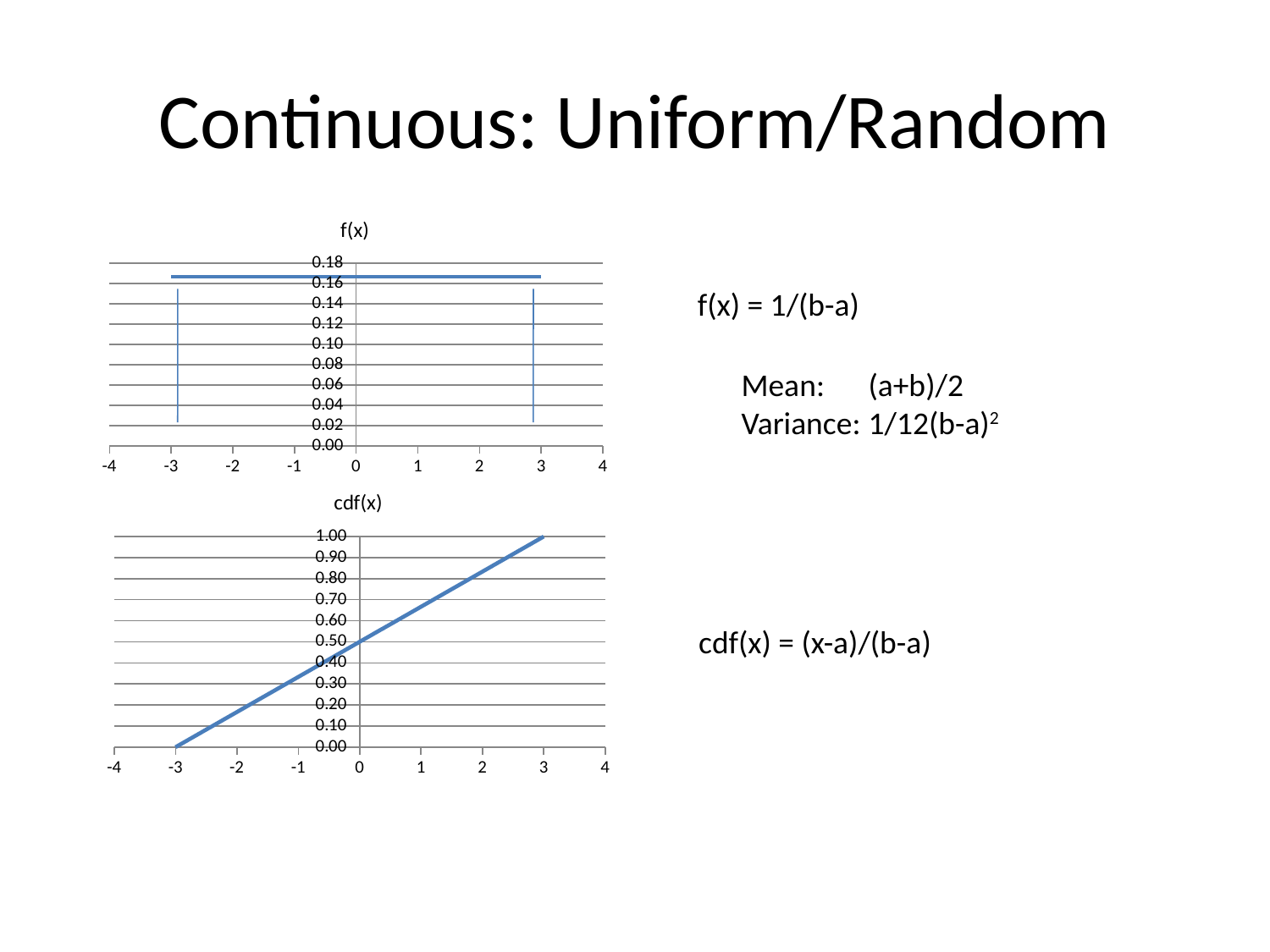

# Continuous: Uniform/Random

### Chart:

| Category | f(x) |
|---|---|
f(x) = 1/(b-a)
Mean: 	(a+b)/2
Variance:	1/12(b-a)2

### Chart:

| Category | cdf(x) |
|---|---|
cdf(x) = (x-a)/(b-a)